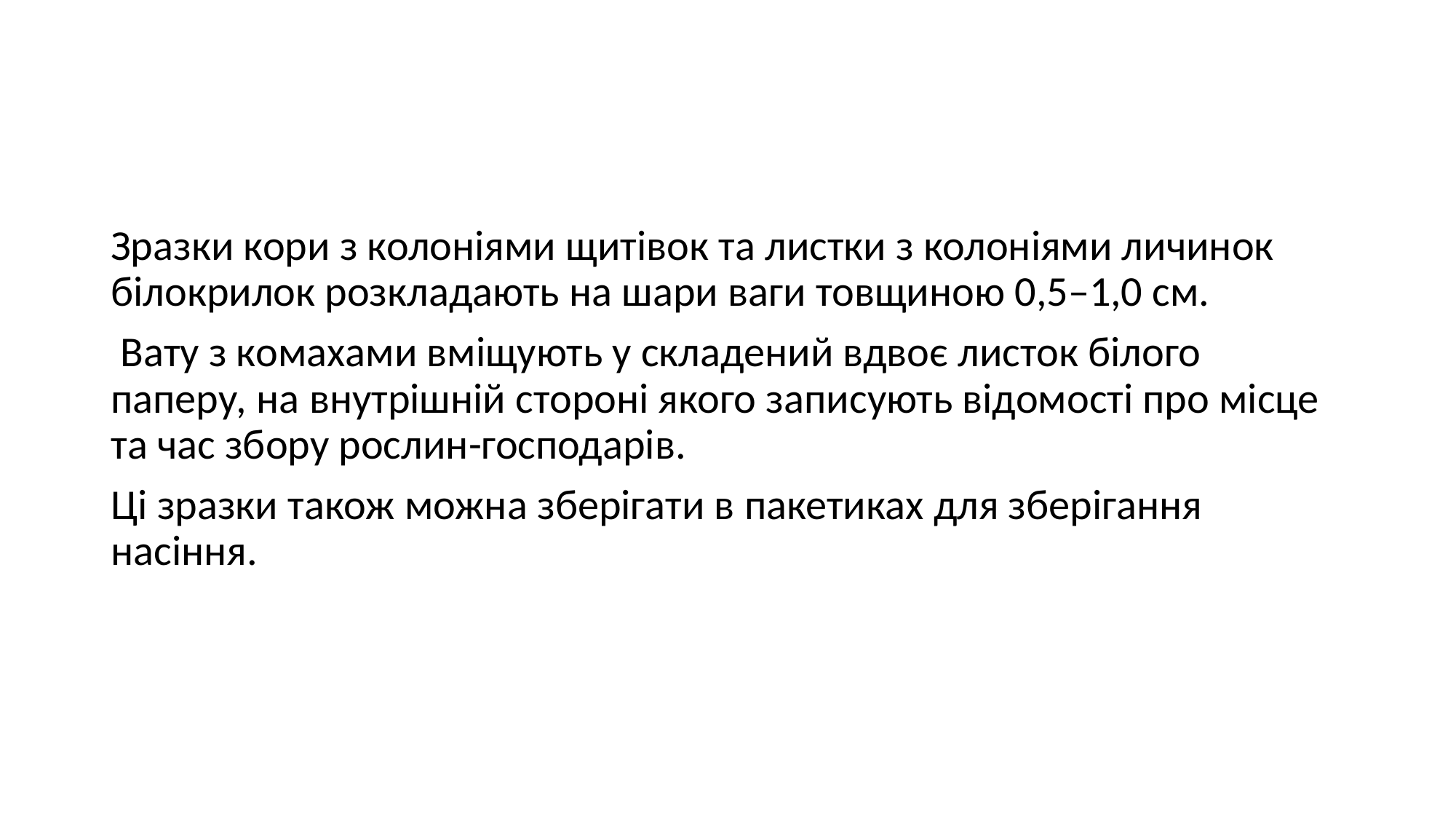

Зразки кори з колоніями щитівок та листки з колоніями личинок білокрилок розкладають на шари ваги товщиною 0,5–1,0 см.
 Вату з комахами вміщують у складений вдвоє листок білого паперу, на внутрішній стороні якого записують відомості про місце та час збору рослин-господарів.
Ці зразки також можна зберігати в пакетиках для зберігання насіння.